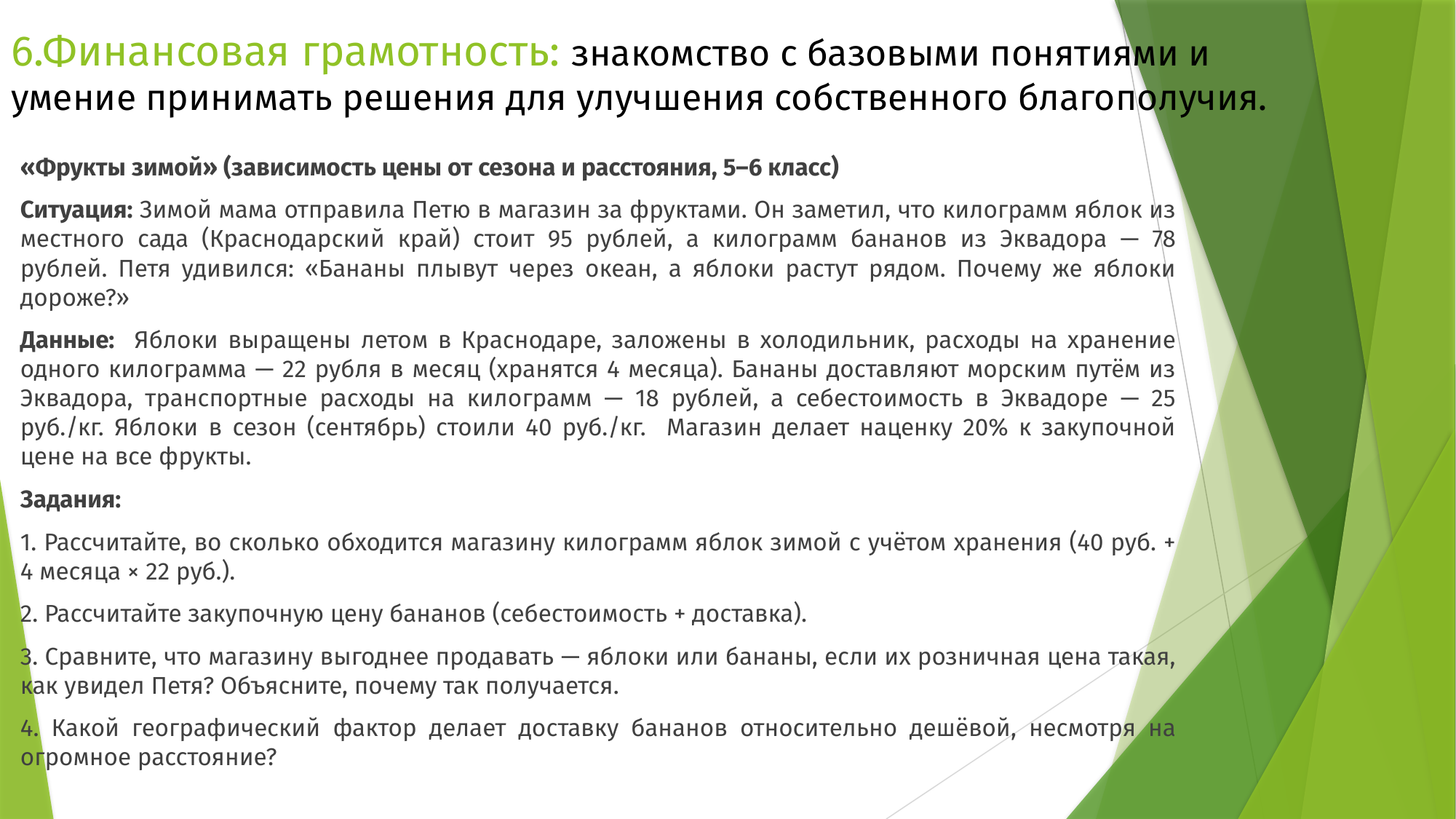

# 6.Финансовая грамотность: знакомство с базовыми понятиями и умение принимать решения для улучшения собственного благополучия.
«Фрукты зимой» (зависимость цены от сезона и расстояния, 5–6 класс)
Ситуация: Зимой мама отправила Петю в магазин за фруктами. Он заметил, что килограмм яблок из местного сада (Краснодарский край) стоит 95 рублей, а килограмм бананов из Эквадора — 78 рублей. Петя удивился: «Бананы плывут через океан, а яблоки растут рядом. Почему же яблоки дороже?»
Данные:  Яблоки выращены летом в Краснодаре, заложены в холодильник, расходы на хранение одного килограмма — 22 рубля в месяц (хранятся 4 месяца). Бананы доставляют морским путём из Эквадора, транспортные расходы на килограмм — 18 рублей, а себестоимость в Эквадоре — 25 руб./кг. Яблоки в сезон (сентябрь) стоили 40 руб./кг.  Магазин делает наценку 20% к закупочной цене на все фрукты.
Задания:
1. Рассчитайте, во сколько обходится магазину килограмм яблок зимой с учётом хранения (40 руб. + 4 месяца × 22 руб.).
2. Рассчитайте закупочную цену бананов (себестоимость + доставка).
3. Сравните, что магазину выгоднее продавать — яблоки или бананы, если их розничная цена такая, как увидел Петя? Объясните, почему так получается.
4. Какой географический фактор делает доставку бананов относительно дешёвой, несмотря на огромное расстояние?